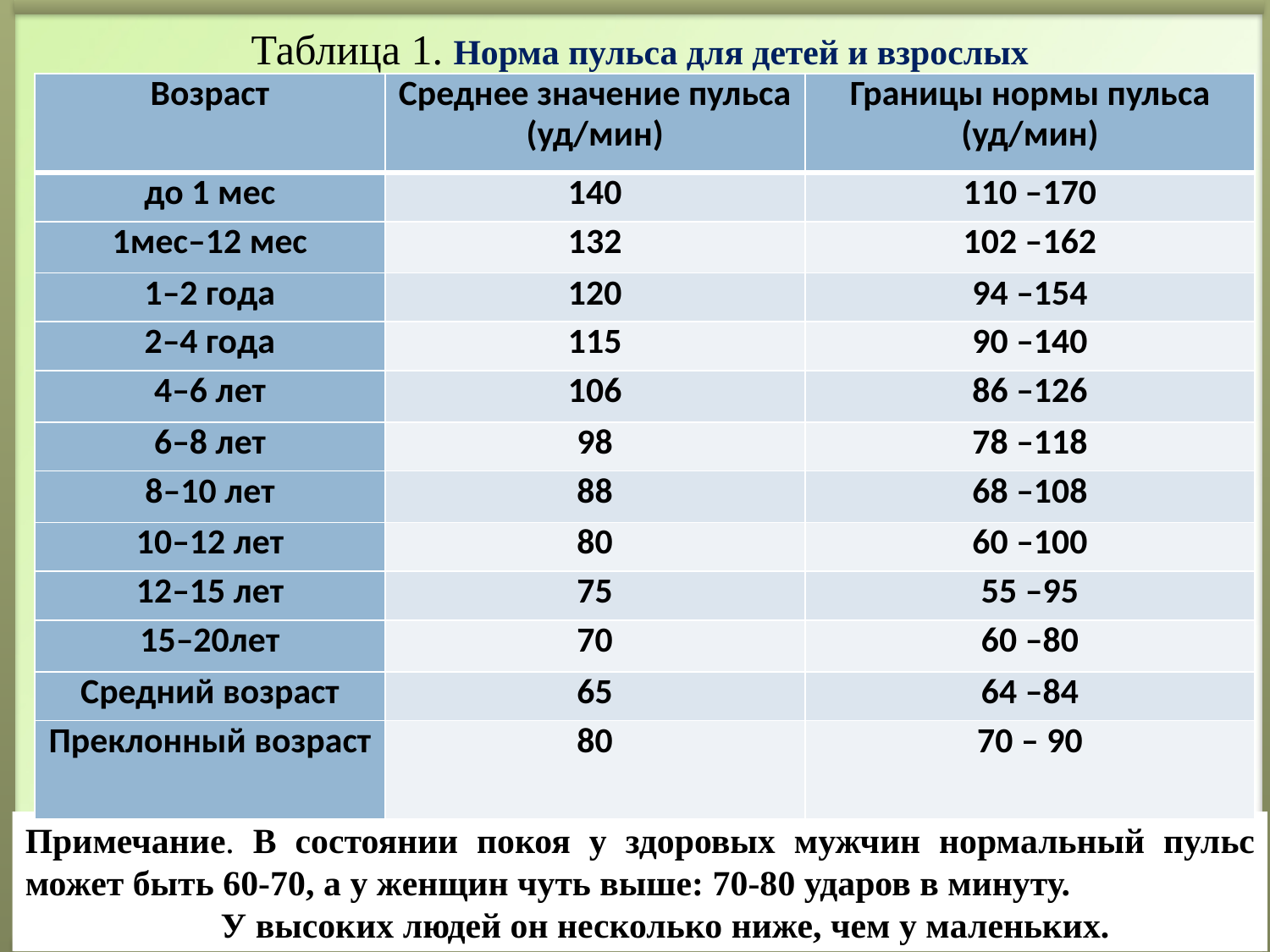

Таблица 1. Норма пульса для детей и взрослых
| Возраст | Среднее значение пульса (уд/мин) | Границы нормы пульса (уд/мин) |
| --- | --- | --- |
| до 1 мес | 140 | 110 –170 |
| 1мес–12 мес | 132 | 102 –162 |
| 1–2 года | 120 | 94 –154 |
| 2–4 года | 115 | 90 –140 |
| 4–6 лет | 106 | 86 –126 |
| 6–8 лет | 98 | 78 –118 |
| 8–10 лет | 88 | 68 –108 |
| 10–12 лет | 80 | 60 –100 |
| 12–15 лет | 75 | 55 –95 |
| 15–20лет | 70 | 60 –80 |
| Средний возраст | 65 | 64 –84 |
| Преклонный возраст | 80 | 70 – 90 |
# Работа сердца

Примечание. В состоянии покоя у здоровых мужчин нормальный пульс может быть 60-70, а у женщин чуть выше: 70-80 ударов в минуту.
                      У высоких людей он несколько ниже, чем у маленьких.